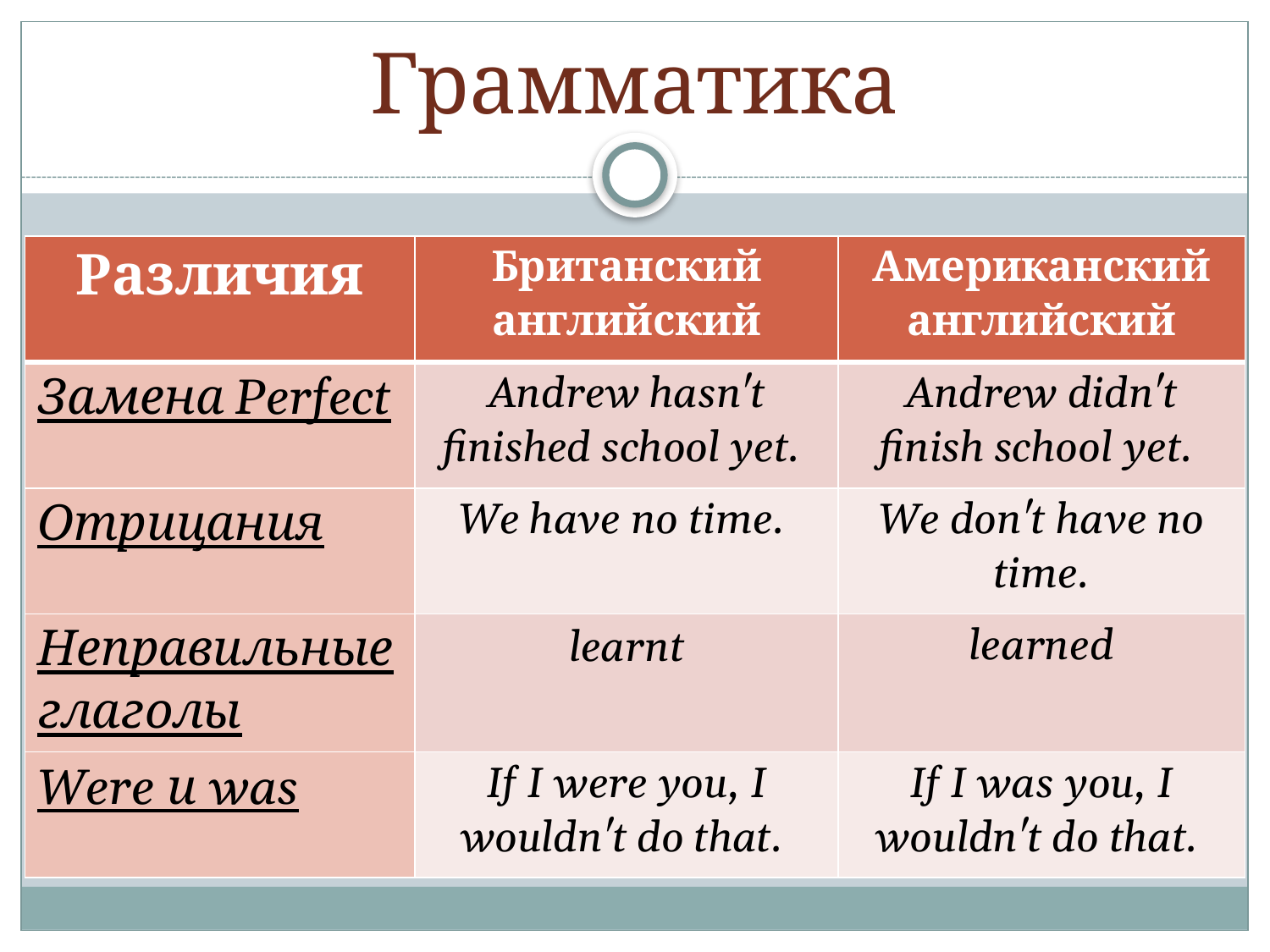

# Грамматика
| Различия | Британский английский | Американский английский |
| --- | --- | --- |
| Замена Perfect | Andrew hasn't finished school yet. | Andrew didn't finish school yet. |
| Отрицания | We have no time. | We don't have no time. |
| Неправильные глаголы | learnt | learned |
| Were и was | If I were you, I wouldn't do that. | If I was you, I wouldn't do that. |